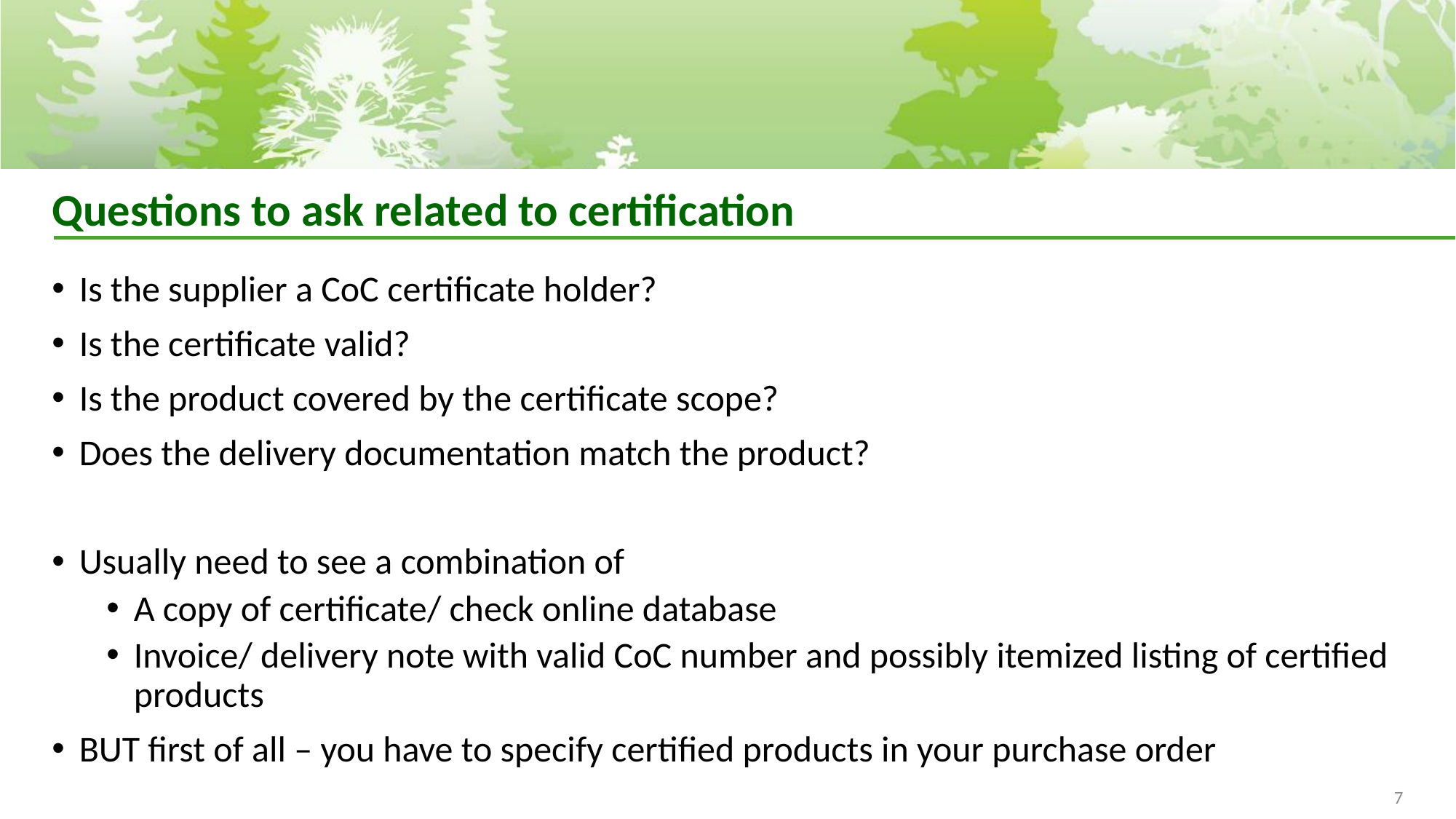

# Questions to ask related to certification
Is the supplier a CoC certificate holder?
Is the certificate valid?
Is the product covered by the certificate scope?
Does the delivery documentation match the product?

Usually need to see a combination of
A copy of certificate/ check online database
Invoice/ delivery note with valid CoC number and possibly itemized listing of certified products
BUT first of all – you have to specify certified products in your purchase order
7